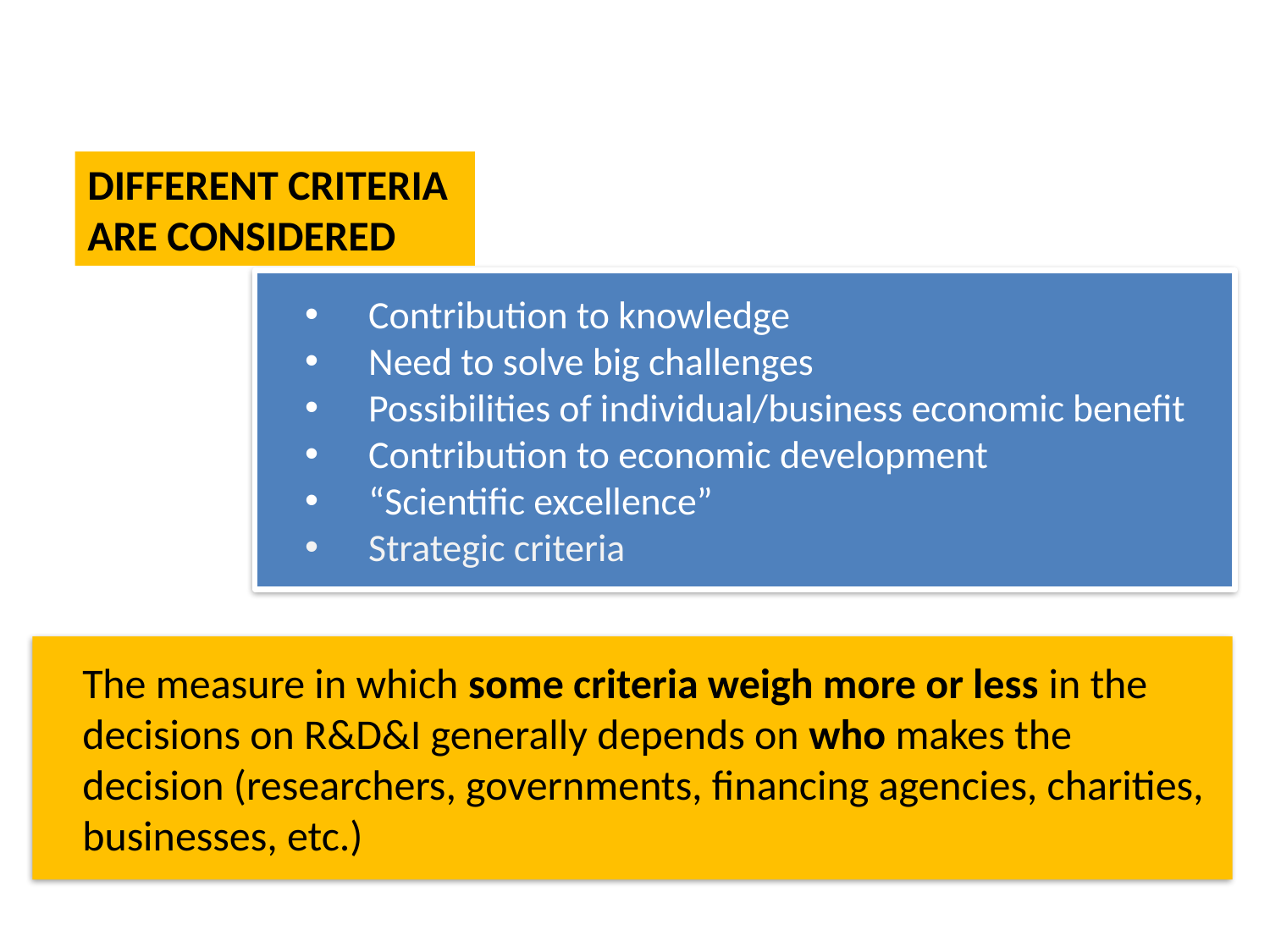

DIFFERENT CRITERIA ARE CONSIDERED
Contribution to knowledge
Need to solve big challenges
Possibilities of individual/business economic benefit
Contribution to economic development
“Scientific excellence”
Strategic criteria
The measure in which some criteria weigh more or less in the decisions on R&D&I generally depends on who makes the decision (researchers, governments, financing agencies, charities, businesses, etc.)